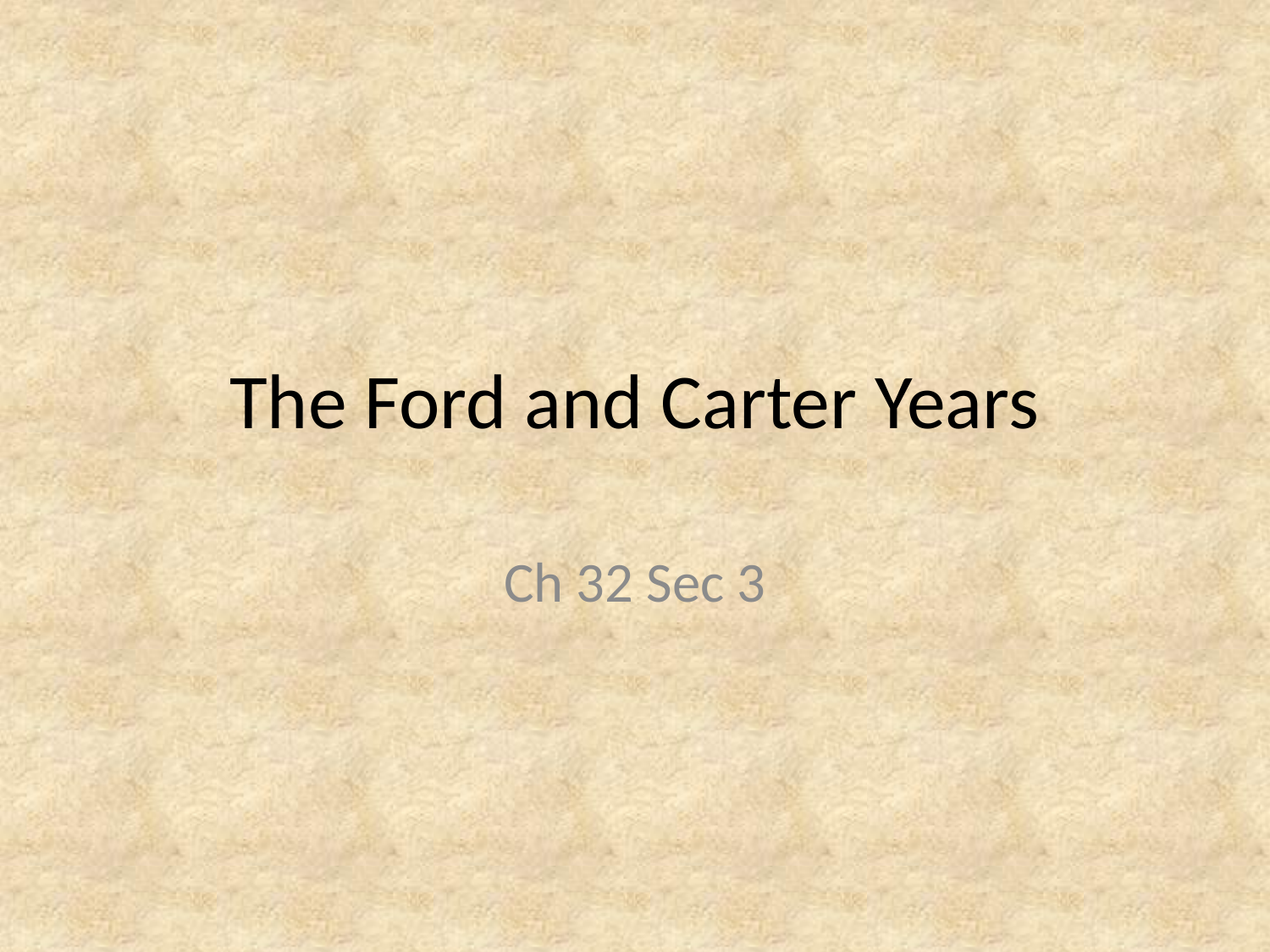

# The Ford and Carter Years
Ch 32 Sec 3